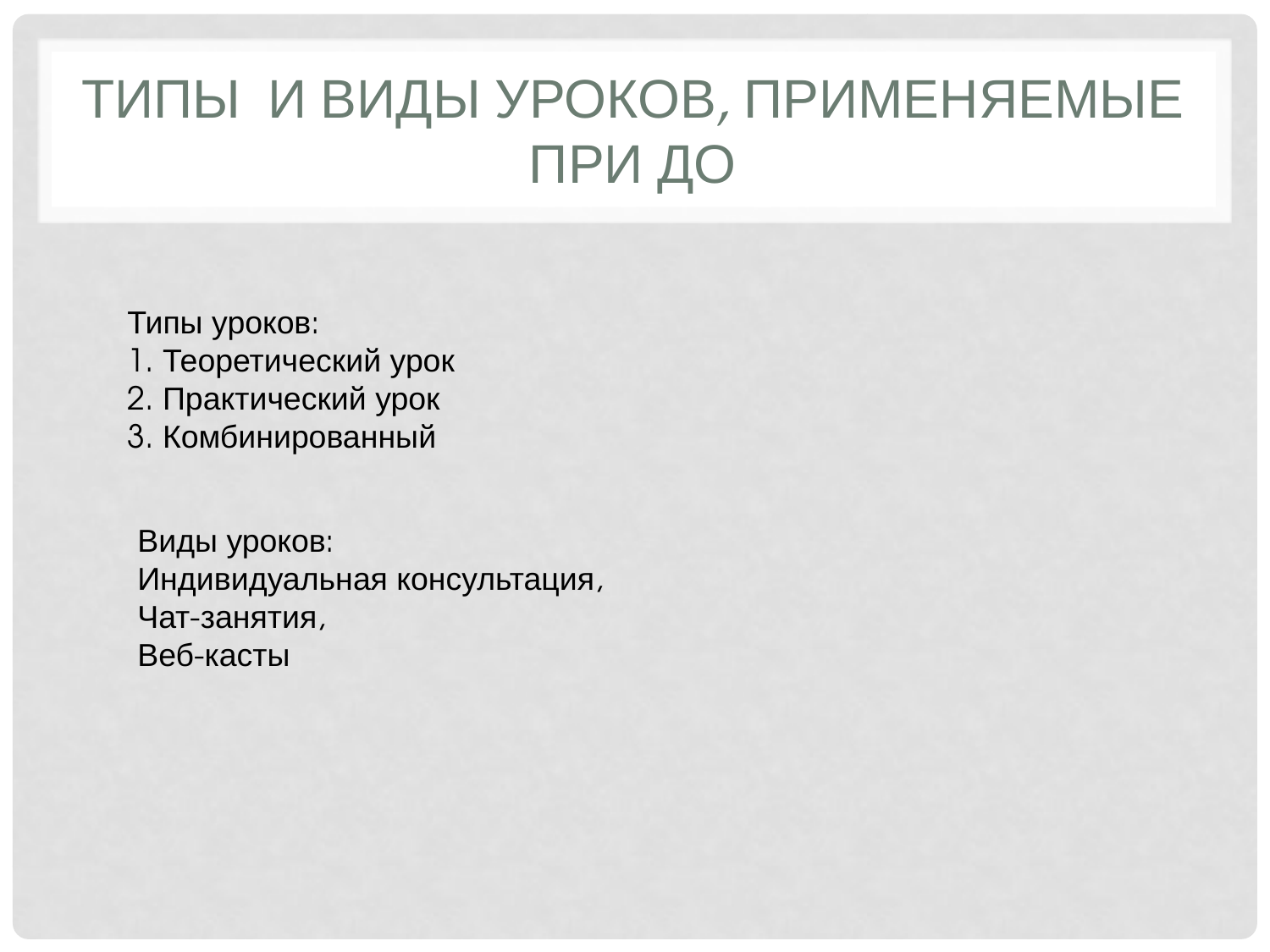

# Типы  и виды уроков, применяемые При ДО
Типы уроков:
1. Теоретический урок
2. Практический урок
3. Комбинированный

Виды уроков:
Индивидуальная консультация,
Чат-занятия,
Веб-касты